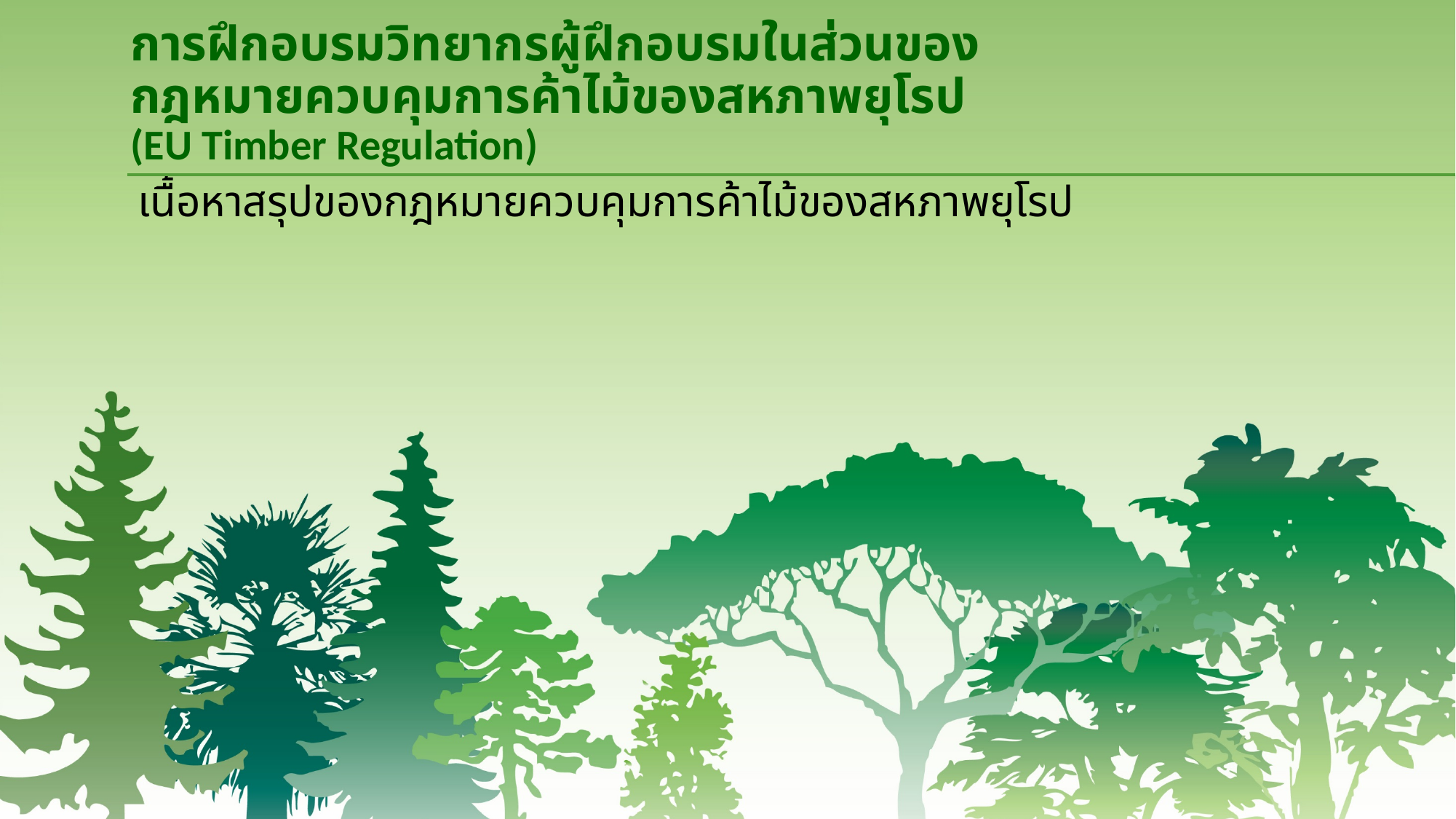

# การฝึกอบรมวิทยากรผู้ฝึกอบรมในส่วนของ กฎหมายควบคุมการค้าไม้ของสหภาพยุโรป (EU Timber Regulation)
เนื้อหาสรุปของกฎหมายควบคุมการค้าไม้ของสหภาพยุโรป
2